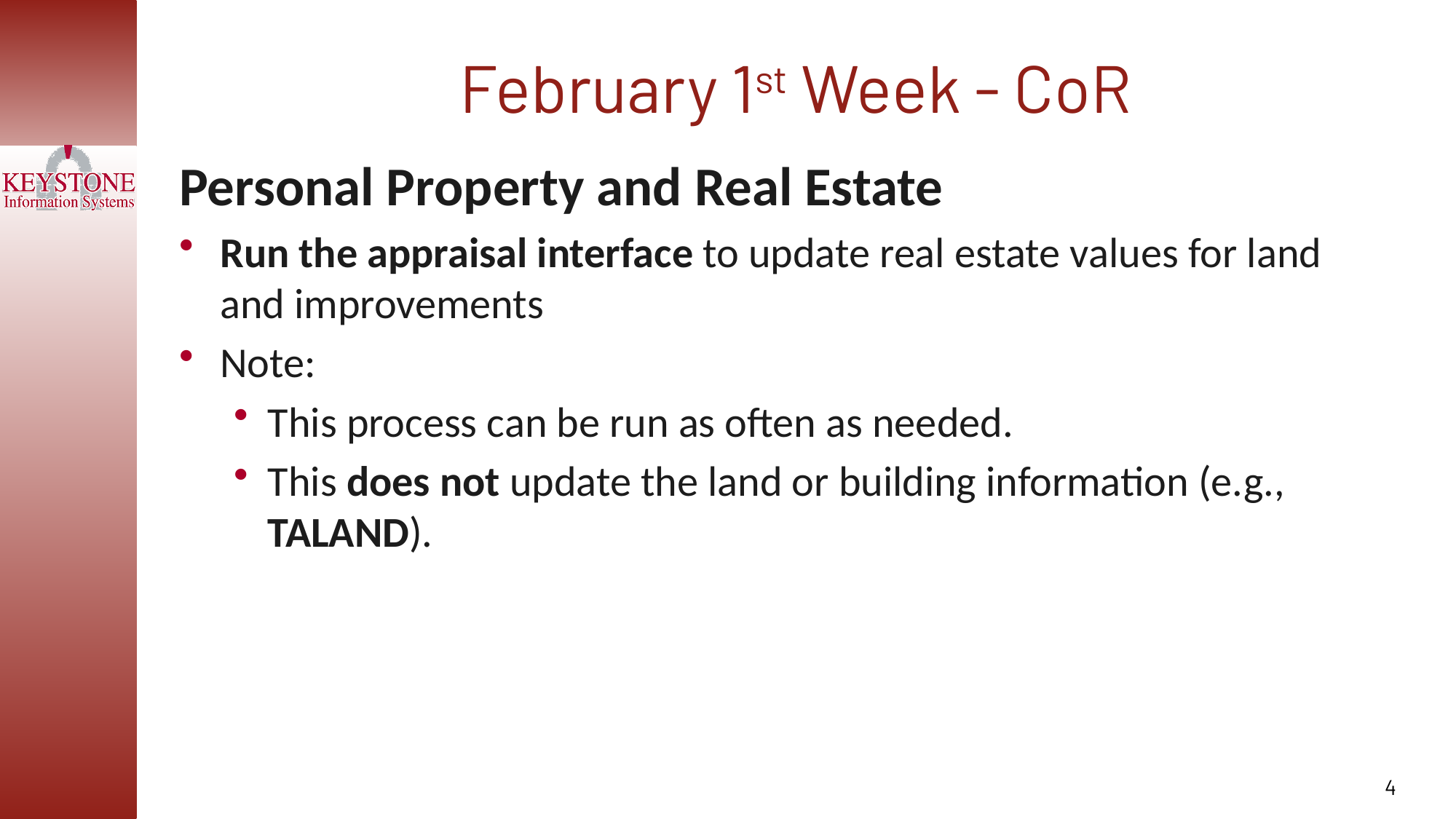

February 1st Week - CoR
Personal Property and Real Estate
Run the appraisal interface to update real estate values for land and improvements
Note:
This process can be run as often as needed.
This does not update the land or building information (e.g., TALAND).

4